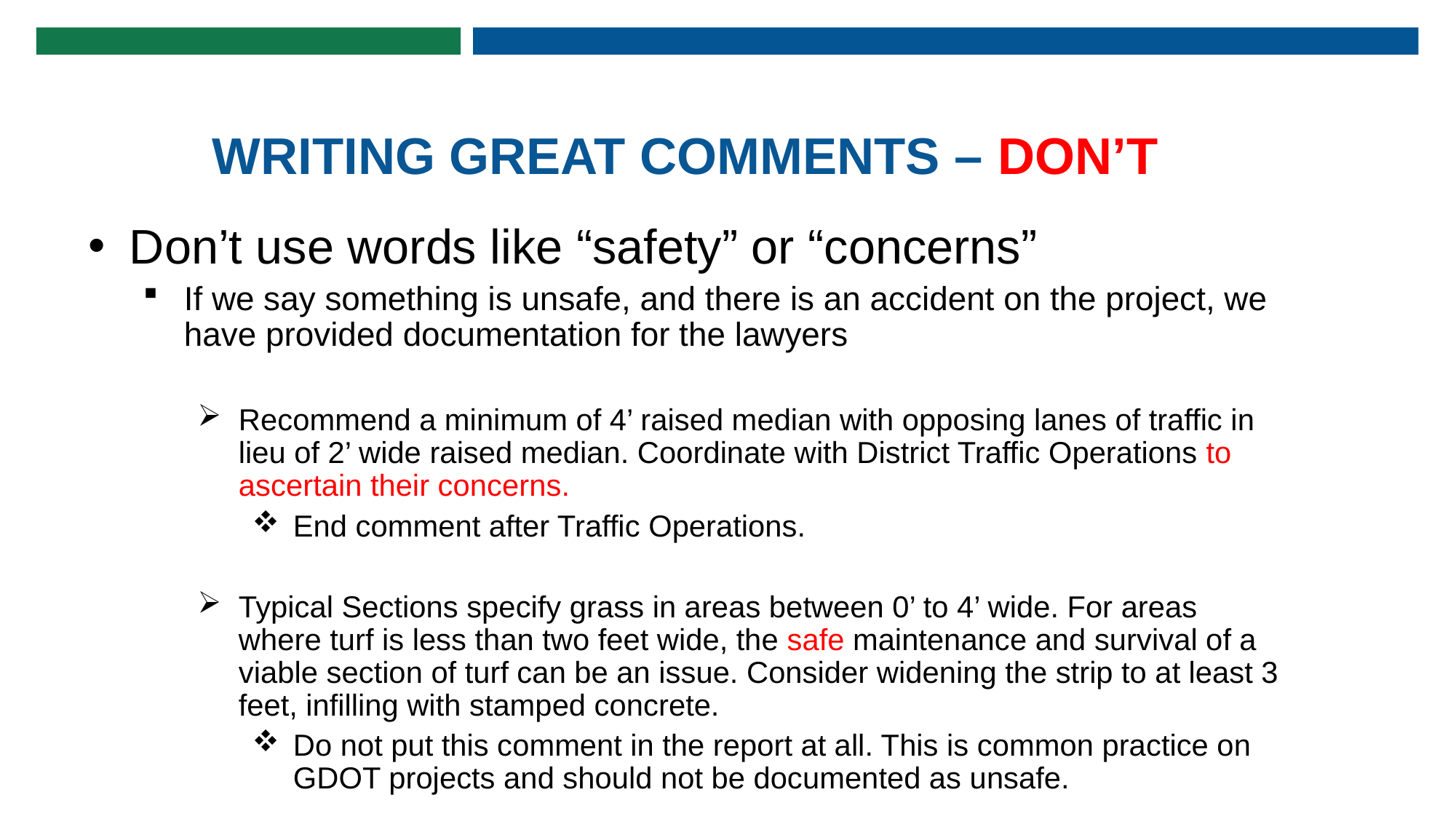

# WRITING GREAT COMMENTS – DON’T
Don’t use words like “safety” or “concerns”
If we say something is unsafe, and there is an accident on the project, we have provided documentation for the lawyers

Recommend a minimum of 4’ raised median with opposing lanes of traffic in lieu of 2’ wide raised median. Coordinate with District Traffic Operations to ascertain their concerns.
End comment after Traffic Operations.

Typical Sections specify grass in areas between 0’ to 4’ wide. For areas where turf is less than two feet wide, the safe maintenance and survival of a viable section of turf can be an issue. Consider widening the strip to at least 3 feet, infilling with stamped concrete.
Do not put this comment in the report at all. This is common practice on GDOT projects and should not be documented as unsafe.